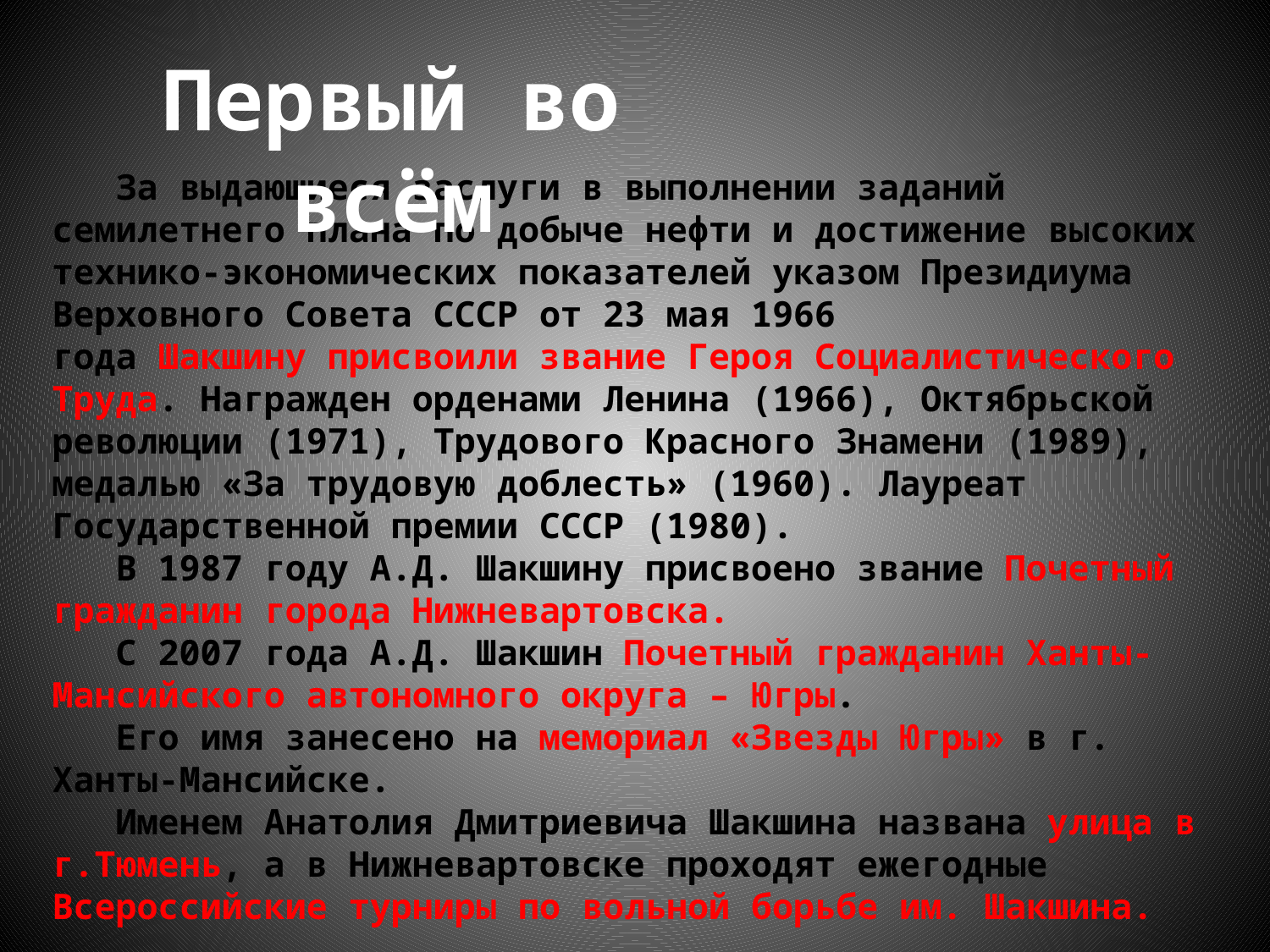

Первый во всём
   За выдающиеся заслуги в выполнении заданий семилетнего плана по добыче нефти и достижение высоких технико-экономических показателей указом Президиума Верховного Совета СССР от 23 мая 1966 года Шакшину присвоили звание Героя Социалистического Труда. Награжден орденами Ленина (1966), Октябрьской революции (1971), Трудового Красного Знамени (1989), медалью «За трудовую доблесть» (1960). Лауреат Государственной премии СССР (1980).
   В 1987 году А.Д. Шакшину присвоено звание Почетный гражданин города Нижневартовска.
   С 2007 года А.Д. Шакшин Почетный гражданин Ханты-Мансийского автономного округа – Югры.
   Его имя занесено на мемориал «Звезды Югры» в г. Ханты-Мансийске.
   Именем Анатолия Дмитриевича Шакшина названа улица в г.Тюмень, а в Нижневартовске проходят ежегодные Всероссийские турниры по вольной борьбе им. Шакшина.